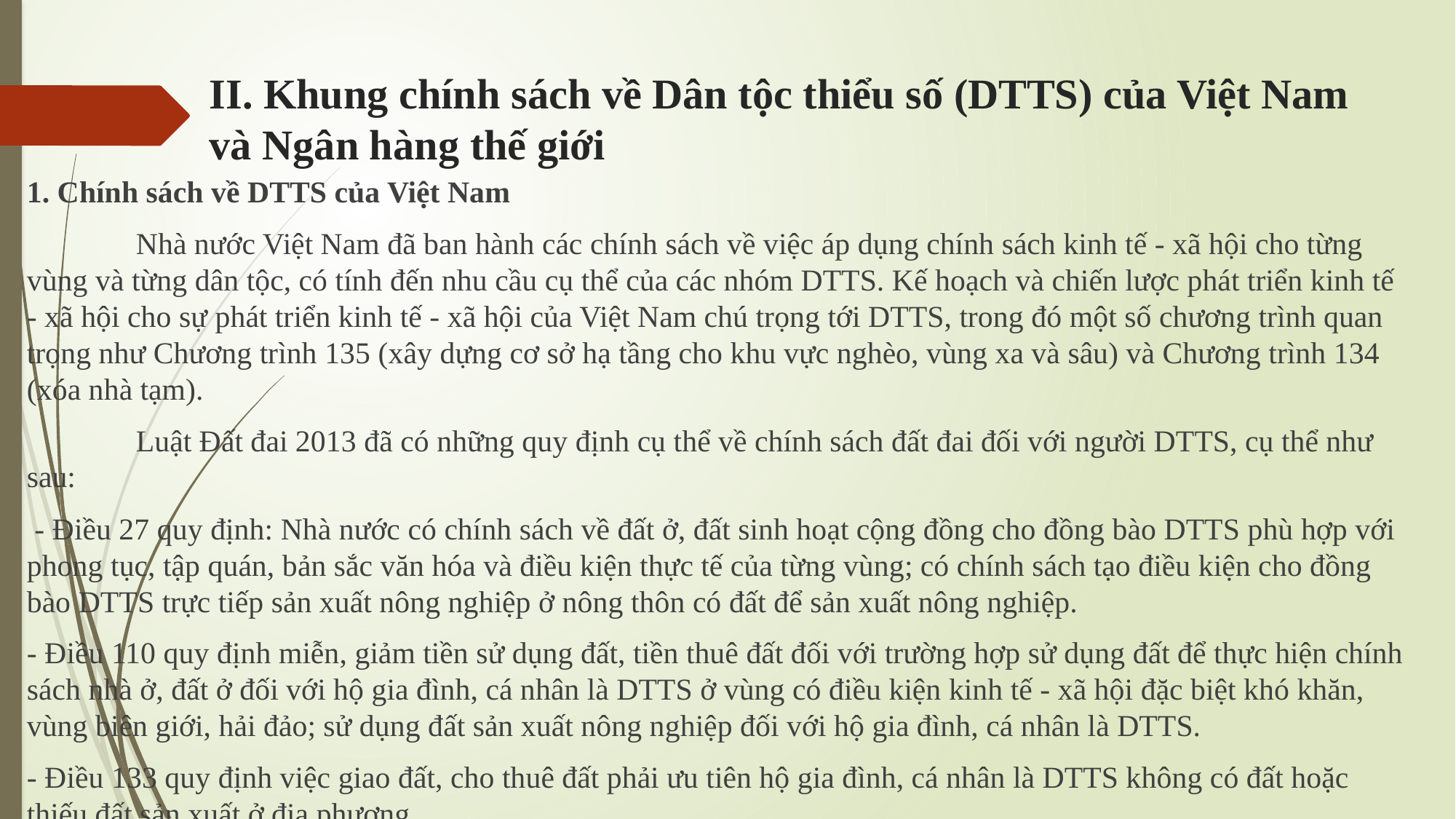

# II. Khung chính sách về Dân tộc thiểu số (DTTS) của Việt Nam và Ngân hàng thế giới
1. Chính sách về DTTS của Việt Nam
	Nhà nước Việt Nam đã ban hành các chính sách về việc áp dụng chính sách kinh tế - xã hội cho từng vùng và từng dân tộc, có tính đến nhu cầu cụ thể của các nhóm DTTS. Kế hoạch và chiến lược phát triển kinh tế - xã hội cho sự phát triển kinh tế - xã hội của Việt Nam chú trọng tới DTTS, trong đó một số chương trình quan trọng như Chương trình 135 (xây dựng cơ sở hạ tầng cho khu vực nghèo, vùng xa và sâu) và Chương trình 134 (xóa nhà tạm).
	Luật Đất đai 2013 đã có những quy định cụ thể về chính sách đất đai đối với người DTTS, cụ thể như sau:
 - Điều 27 quy định: Nhà nước có chính sách về đất ở, đất sinh hoạt cộng đồng cho đồng bào DTTS phù hợp với phong tục, tập quán, bản sắc văn hóa và điều kiện thực tế của từng vùng; có chính sách tạo điều kiện cho đồng bào DTTS trực tiếp sản xuất nông nghiệp ở nông thôn có đất để sản xuất nông nghiệp.
- Điều 110 quy định miễn, giảm tiền sử dụng đất, tiền thuê đất đối với trường hợp sử dụng đất để thực hiện chính sách nhà ở, đất ở đối với hộ gia đình, cá nhân là DTTS ở vùng có điều kiện kinh tế - xã hội đặc biệt khó khăn, vùng biên giới, hải đảo; sử dụng đất sản xuất nông nghiệp đối với hộ gia đình, cá nhân là DTTS.
- Điều 133 quy định việc giao đất, cho thuê đất phải ưu tiên hộ gia đình, cá nhân là DTTS không có đất hoặc thiếu đất sản xuất ở địa phương.